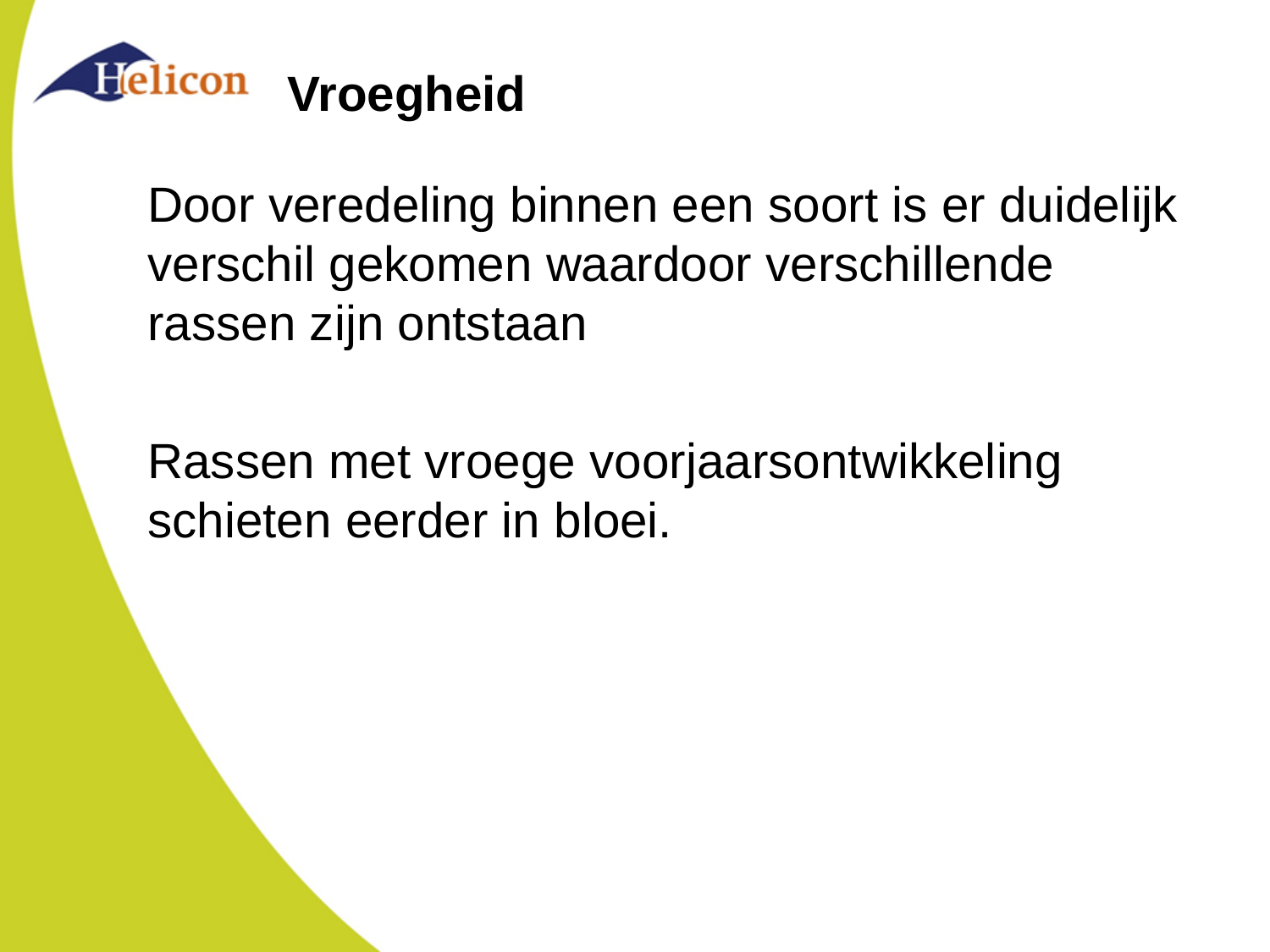

# Vroegheid
Door veredeling binnen een soort is er duidelijk verschil gekomen waardoor verschillende rassen zijn ontstaan

Rassen met vroege voorjaarsontwikkeling schieten eerder in bloei.